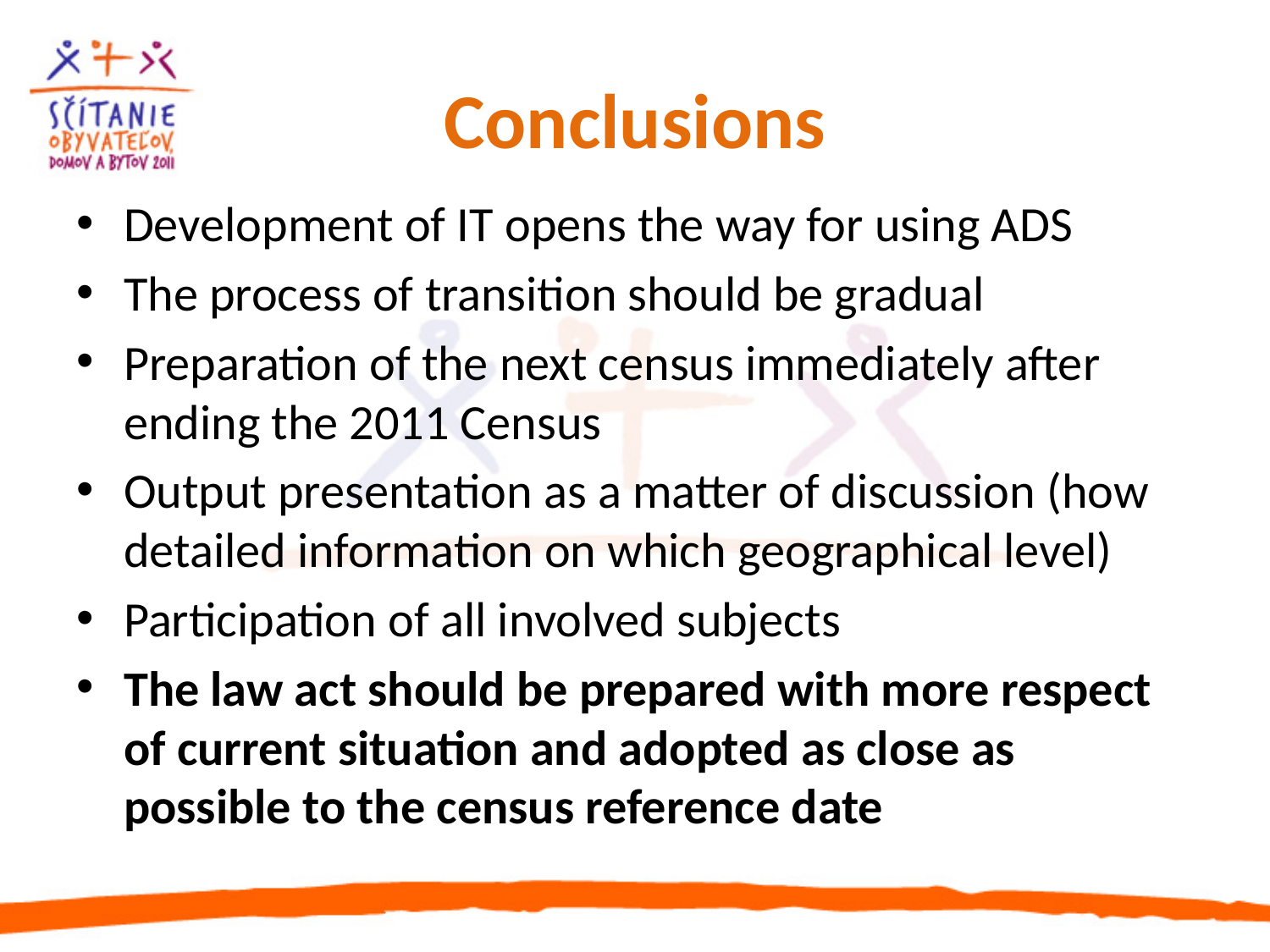

# Conclusions
Development of IT opens the way for using ADS
The process of transition should be gradual
Preparation of the next census immediately after ending the 2011 Census
Output presentation as a matter of discussion (how detailed information on which geographical level)
Participation of all involved subjects
The law act should be prepared with more respect of current situation and adopted as close as possible to the census reference date